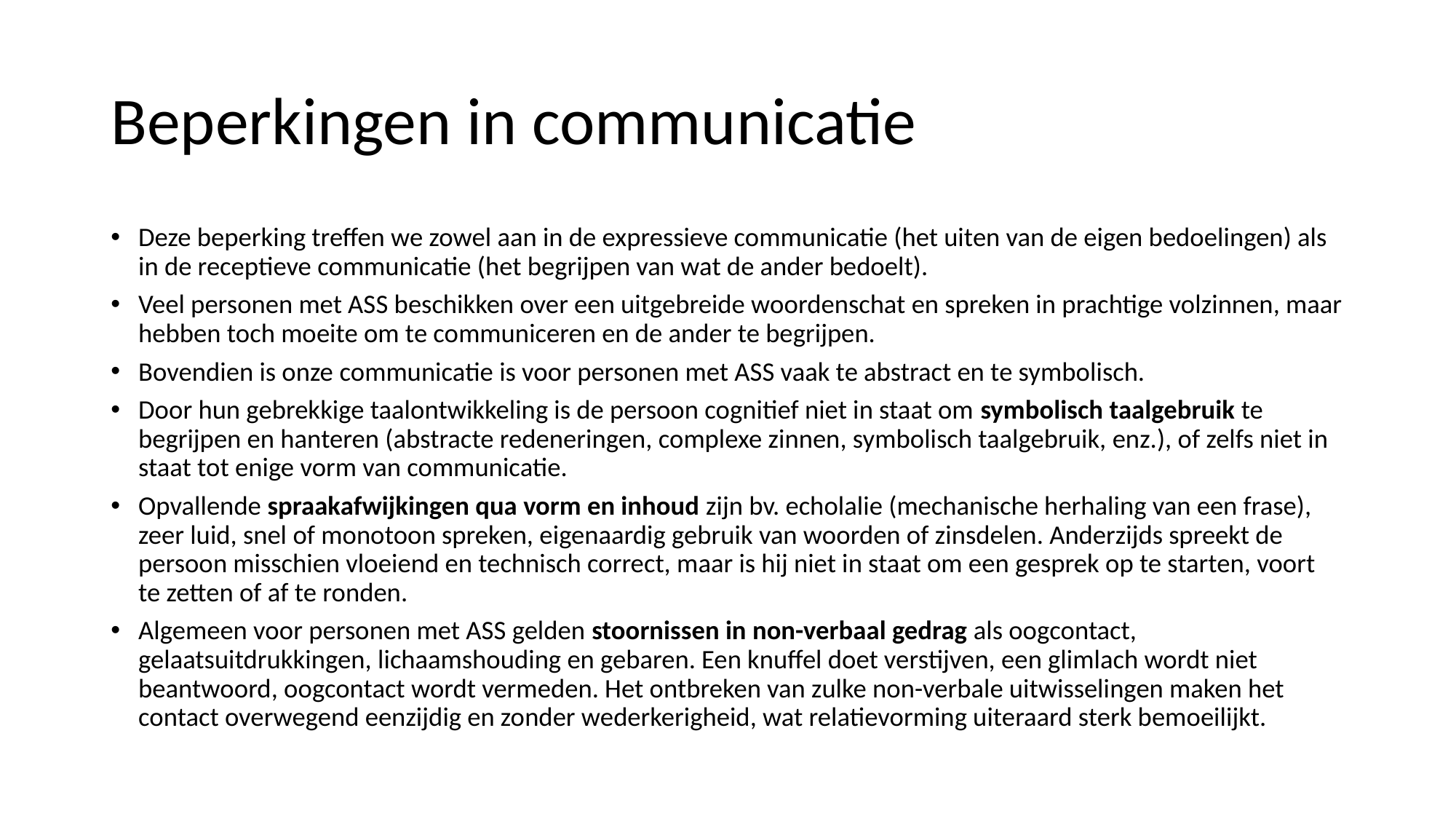

# Beperkingen in communicatie
Deze beperking treffen we zowel aan in de expressieve communicatie (het uiten van de eigen bedoelingen) als in de receptieve communicatie (het begrijpen van wat de ander bedoelt).
Veel personen met ASS beschikken over een uitgebreide woordenschat en spreken in prachtige volzinnen, maar hebben toch moeite om te communiceren en de ander te begrijpen.
Bovendien is onze communicatie is voor personen met ASS vaak te abstract en te symbolisch.
Door hun gebrekkige taalontwikkeling is de persoon cognitief niet in staat om symbolisch taalgebruik te begrijpen en hanteren (abstracte redeneringen, complexe zinnen, symbolisch taalgebruik, enz.), of zelfs niet in staat tot enige vorm van communicatie.
Opvallende spraakafwijkingen qua vorm en inhoud zijn bv. echolalie (mechanische herhaling van een frase), zeer luid, snel of monotoon spreken, eigenaardig gebruik van woorden of zinsdelen. Anderzijds spreekt de persoon misschien vloeiend en technisch correct, maar is hij niet in staat om een gesprek op te starten, voort te zetten of af te ronden.
Algemeen voor personen met ASS gelden stoornissen in non-verbaal gedrag als oogcontact, gelaatsuitdrukkingen, lichaamshouding en gebaren. Een knuffel doet verstijven, een glimlach wordt niet beantwoord, oogcontact wordt vermeden. Het ontbreken van zulke non-verbale uitwisselingen maken het contact overwegend eenzijdig en zonder wederkerigheid, wat relatievorming uiteraard sterk bemoeilijkt.